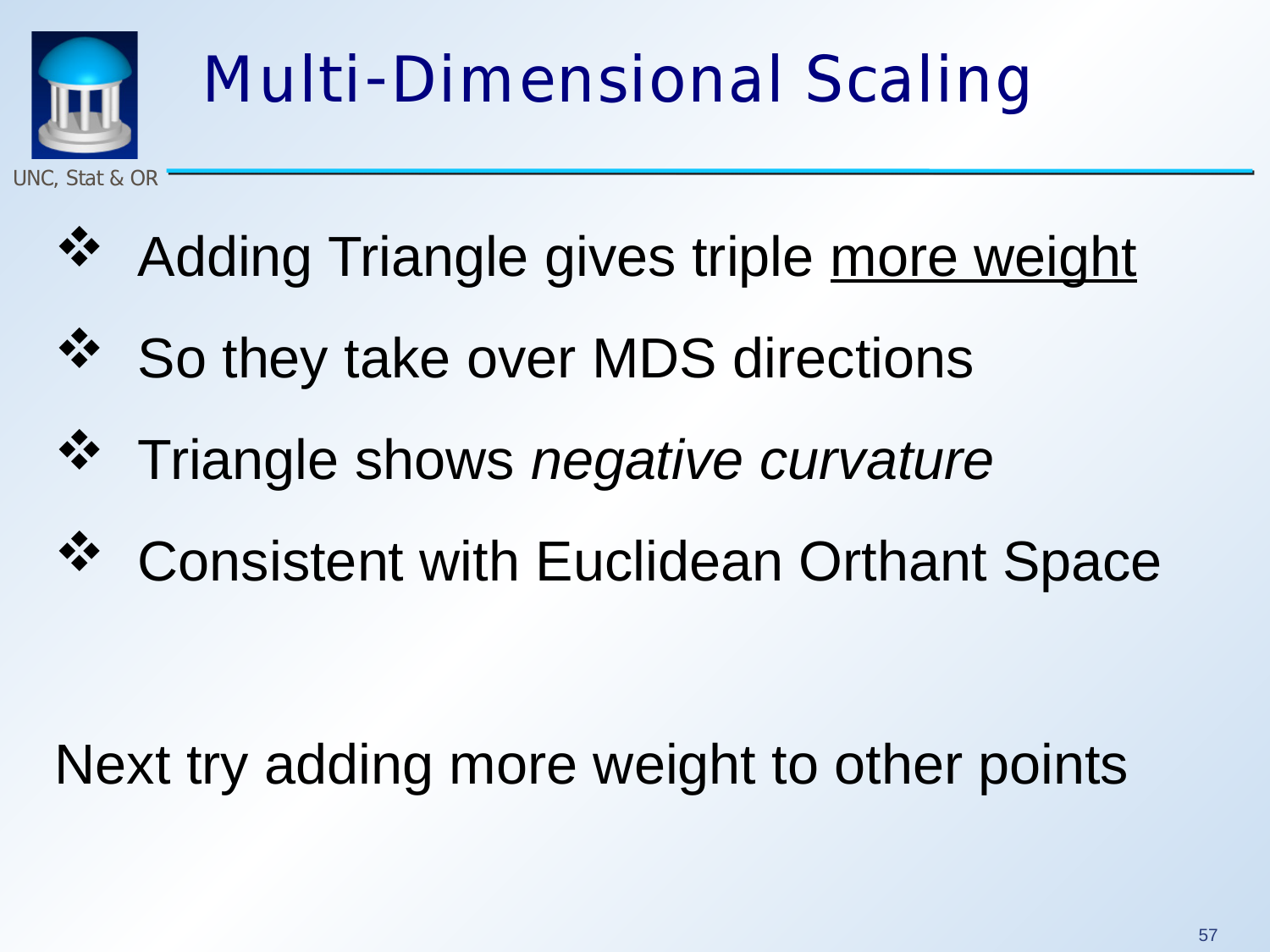

# Multi-Dimensional Scaling
  Adding Triangle gives triple more weight
  So they take over MDS directions
  Triangle shows negative curvature
  Consistent with Euclidean Orthant Space

Next try adding more weight to other points